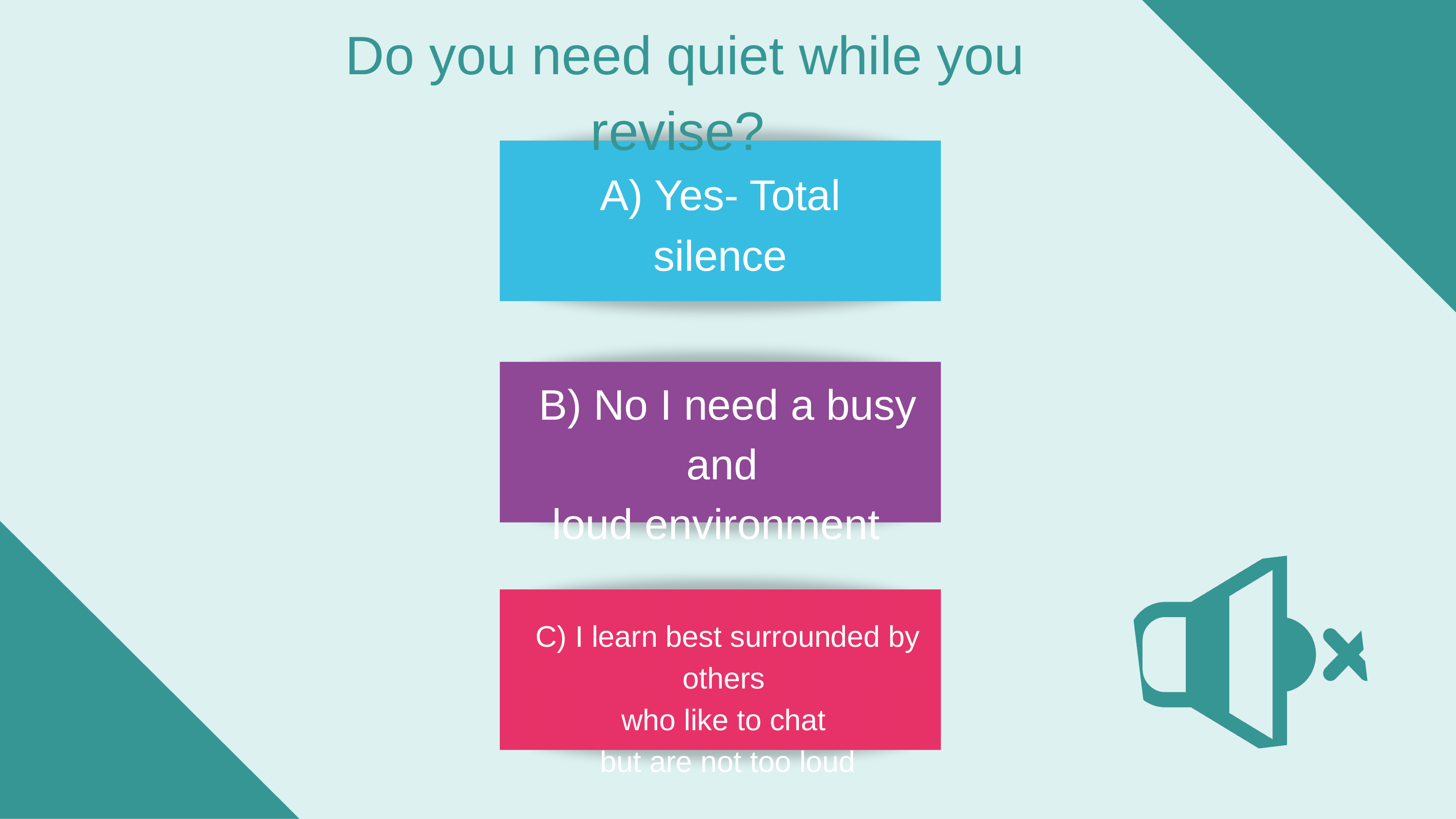

Do you need quiet while you revise?

A) Yes- Total silence

B) No I need a busy and
loud environment

C) I learn best surrounded by others
who like to chat
but are not too loud